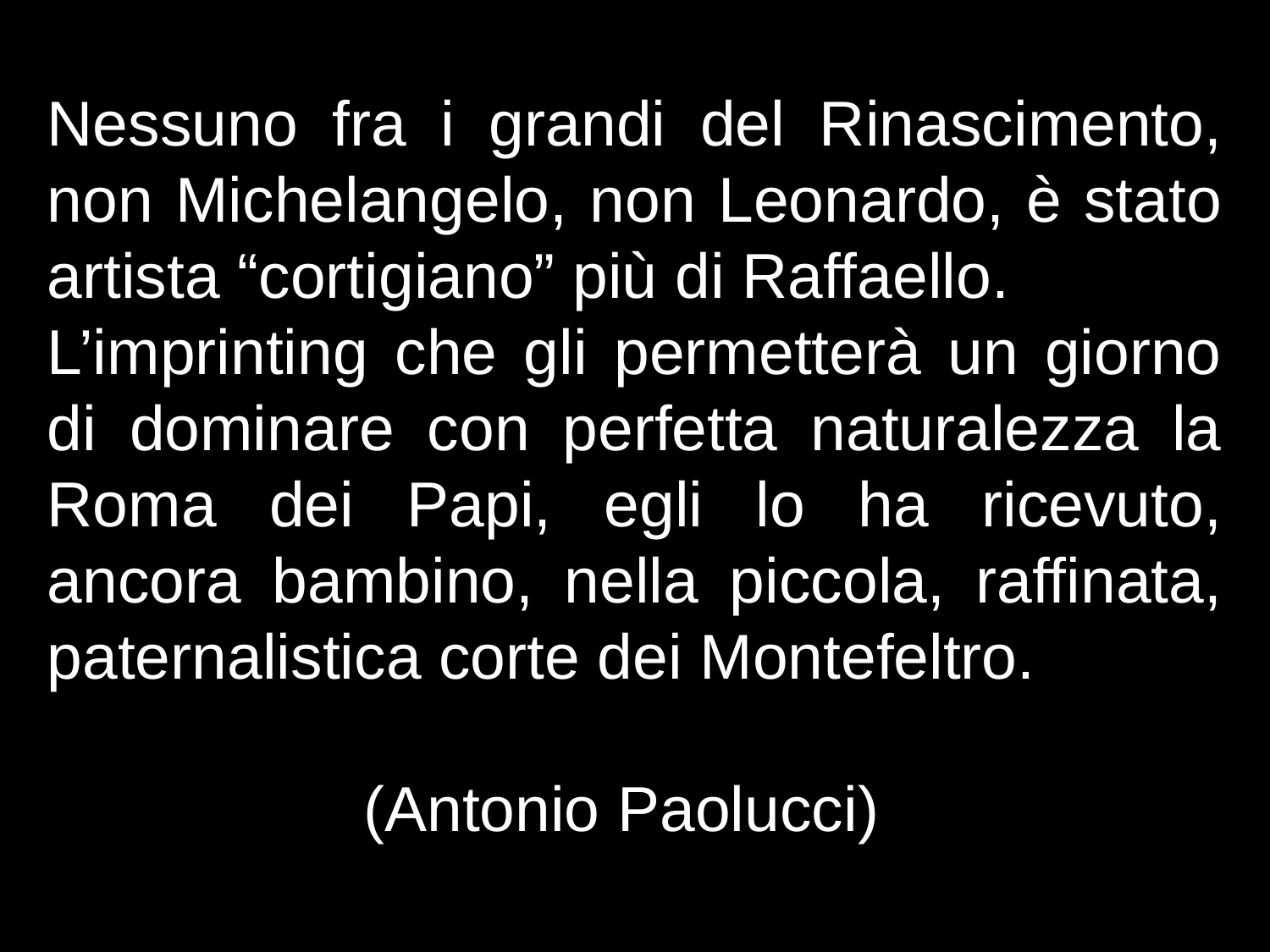

Nessuno fra i grandi del Rinascimento, non Michelangelo, non Leonardo, è stato artista “cortigiano” più di Raffaello.
L’imprinting che gli permetterà un giorno di dominare con perfetta naturalezza la Roma dei Papi, egli lo ha ricevuto, ancora bambino, nella piccola, raffinata, paternalistica corte dei Montefeltro.

                  (Antonio Paolucci)